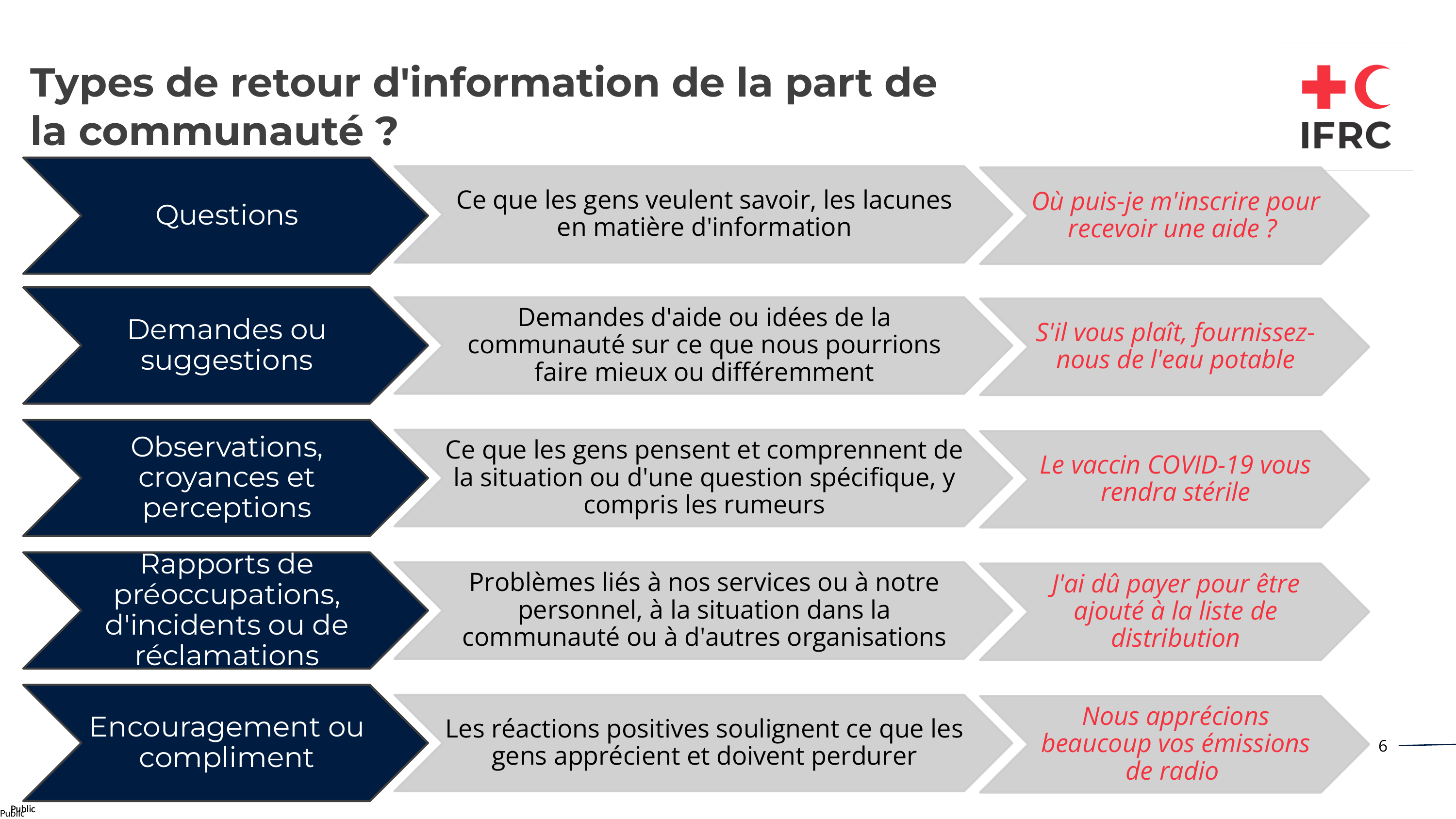

Types de retour d'information de la part de la communauté ?
Questions
Ce que les gens veulent savoir, les lacunes en matière d'information
Où puis-je m'inscrire pour recevoir une aide ?
Demandes ou suggestions
Demandes d'aide ou idées de la communauté sur ce que nous pourrions faire mieux ou différemment
S'il vous plaît, fournissez-nous de l'eau potable
Observations, croyances et perceptions
Ce que les gens pensent et comprennent de la situation ou d'une question spécifique, y compris les rumeurs
Le vaccin COVID-19 vous rendra stérile
Rapports de préoccupations, d'incidents ou de réclamations
Problèmes liés à nos services ou à notre personnel, à la situation dans la communauté ou à d'autres organisations
J'ai dû payer pour être ajouté à la liste de distribution
Encouragement ou compliment
Les réactions positives soulignent ce que les gens apprécient et doivent perdurer
Nous apprécions beaucoup vos émissions de radio